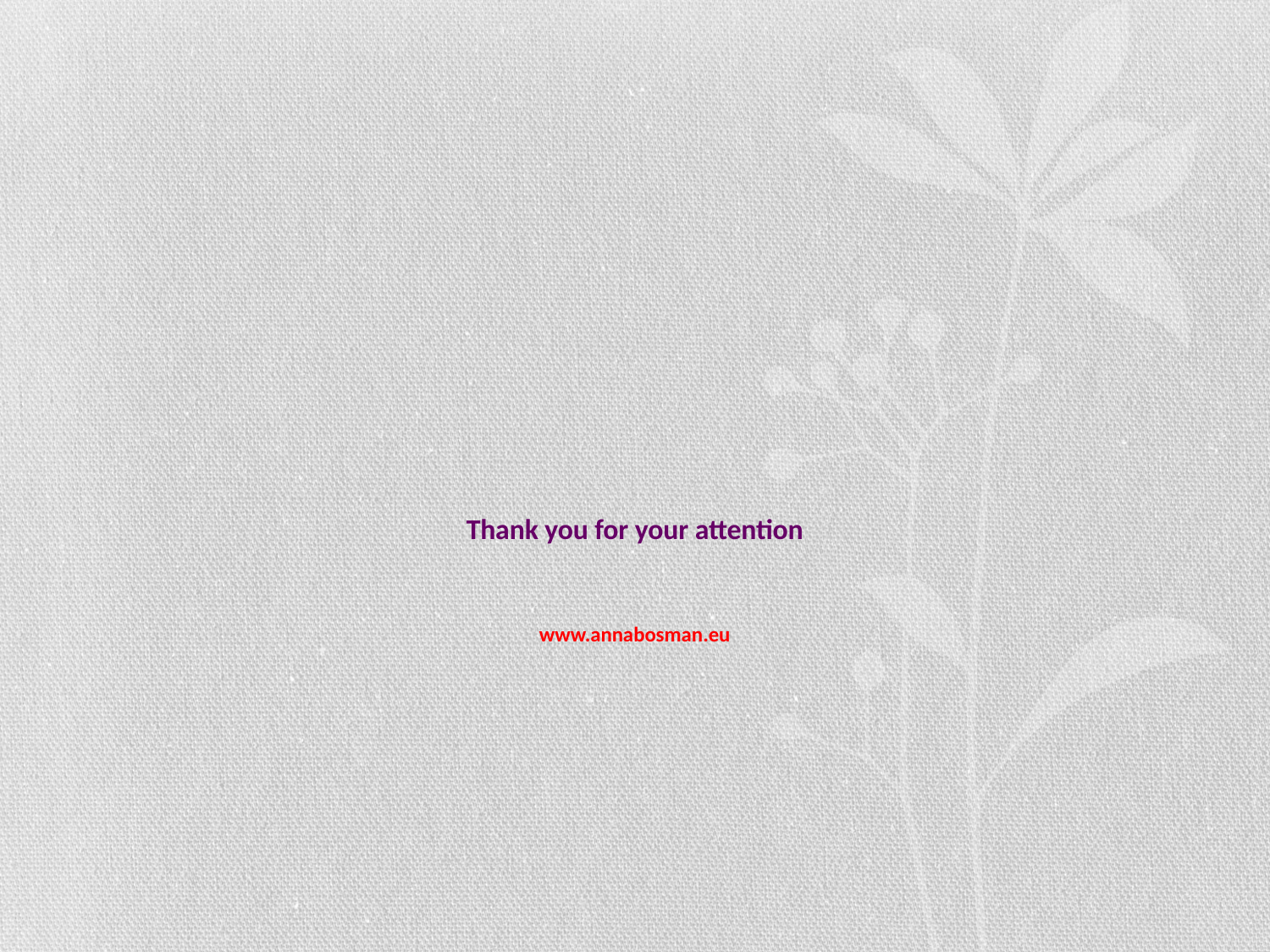

# Thank you for your attention www.annabosman.eu